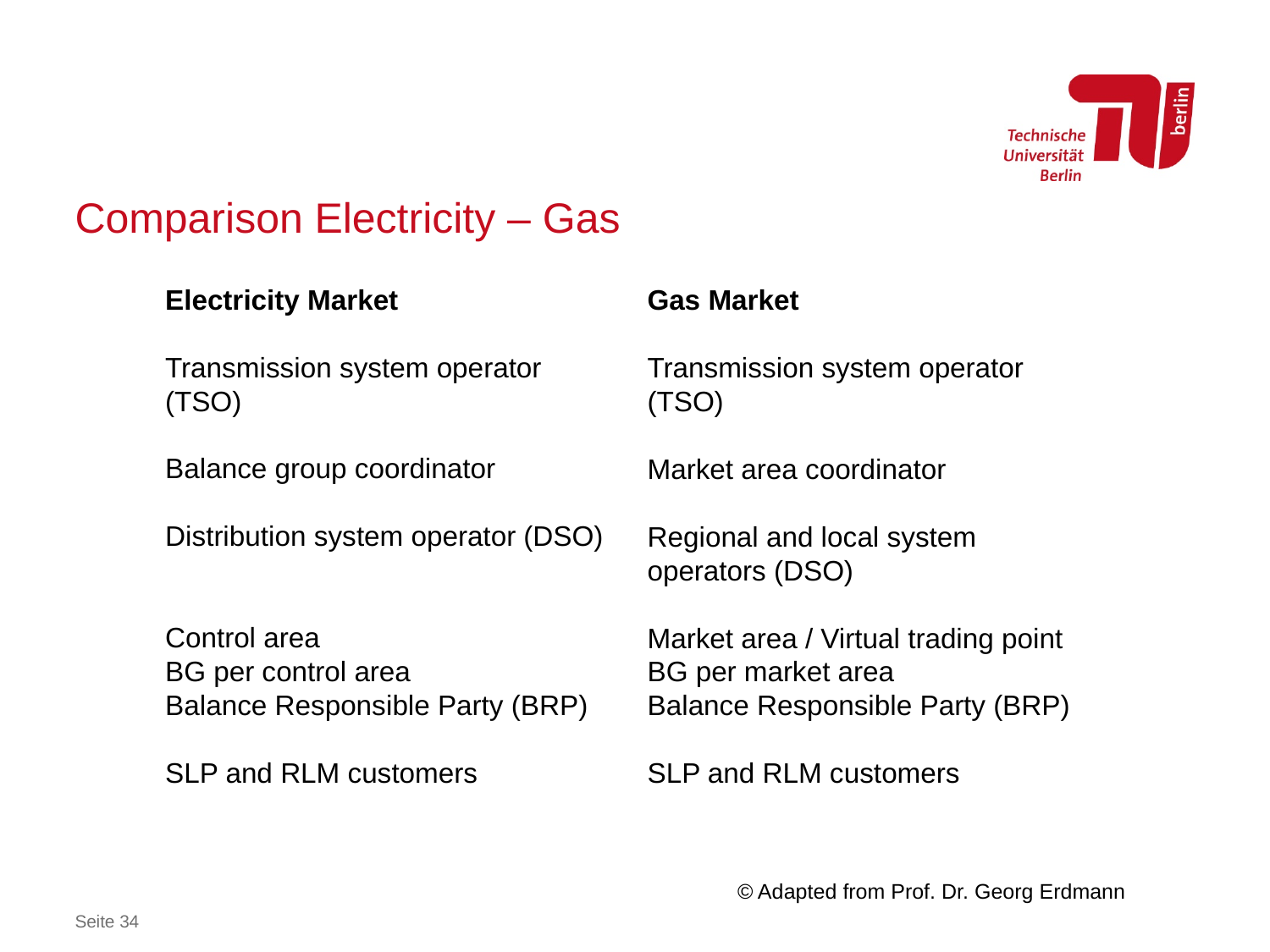

# Comparison Electricity – Gas

Electricity Market

Transmission system operator (TSO)

Balance group coordinator

Distribution system operator (DSO)

Control area
BG per control area
Balance Responsible Party (BRP)

SLP and RLM customers
Gas Market

Transmission system operator (TSO)

Market area coordinator

Regional and local system operators (DSO)

Market area / Virtual trading point
BG per market area
Balance Responsible Party (BRP)

SLP and RLM customers

© Adapted from Prof. Dr. Georg Erdmann
Seite 34